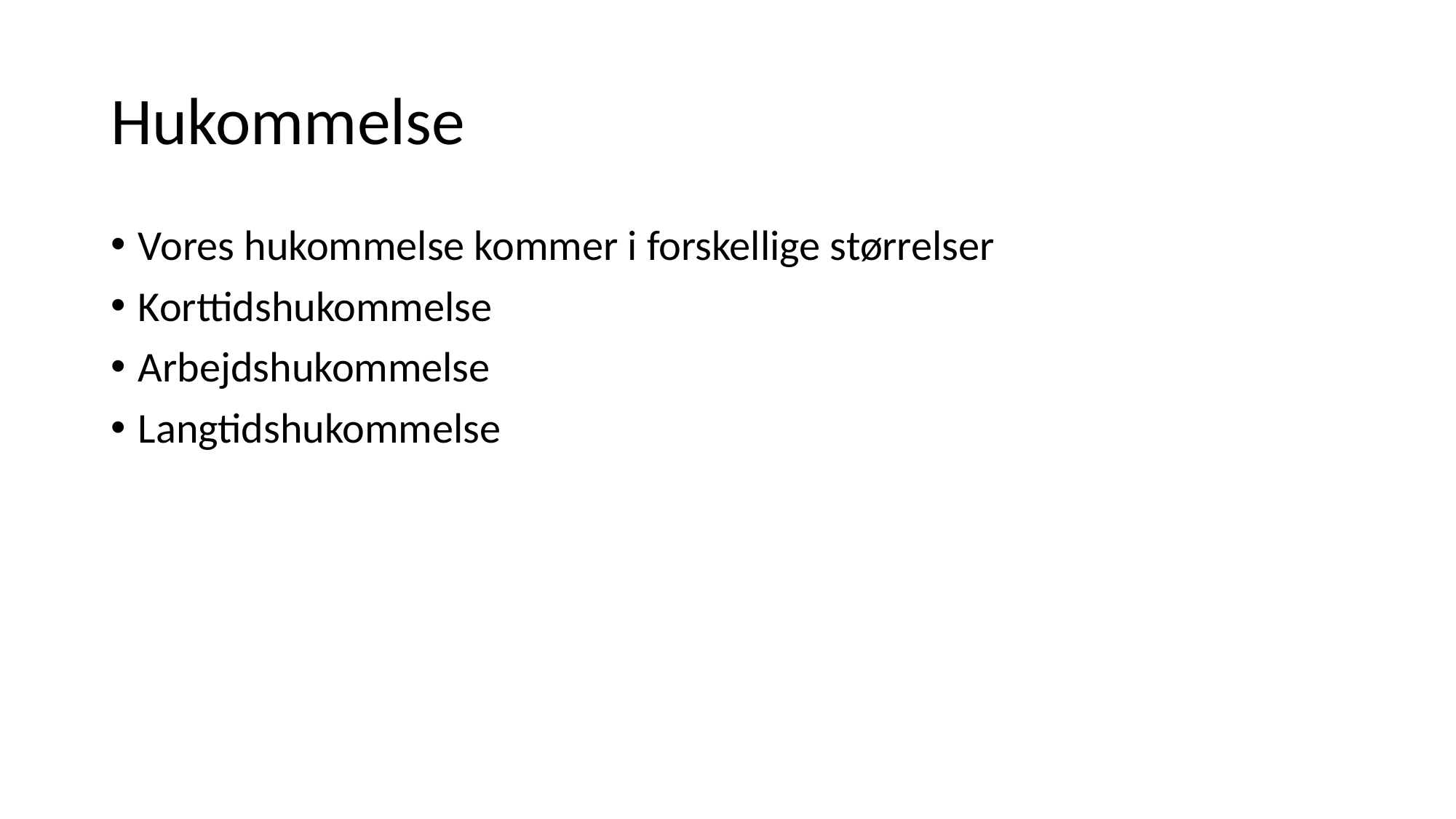

# Hukommelse
Vores hukommelse kommer i forskellige størrelser
Korttidshukommelse
Arbejdshukommelse
Langtidshukommelse